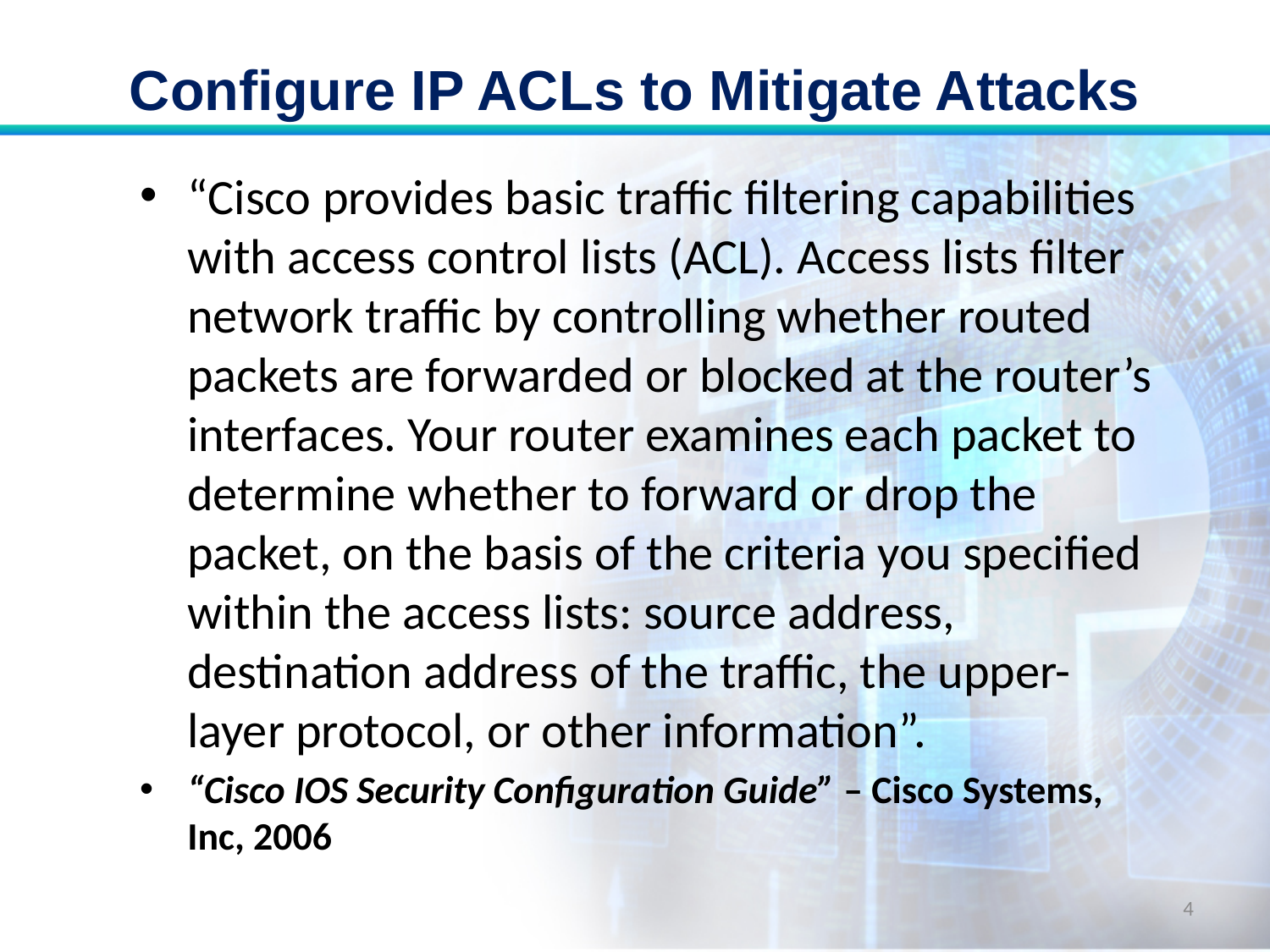

# Configure IP ACLs to Mitigate Attacks
“Cisco provides basic traffic filtering capabilities with access control lists (ACL). Access lists filter network traffic by controlling whether routed packets are forwarded or blocked at the router’s interfaces. Your router examines each packet to determine whether to forward or drop the packet, on the basis of the criteria you specified within the access lists: source address, destination address of the traffic, the upper-layer protocol, or other information”.
“Cisco IOS Security Configuration Guide” – Cisco Systems, Inc, 2006

4